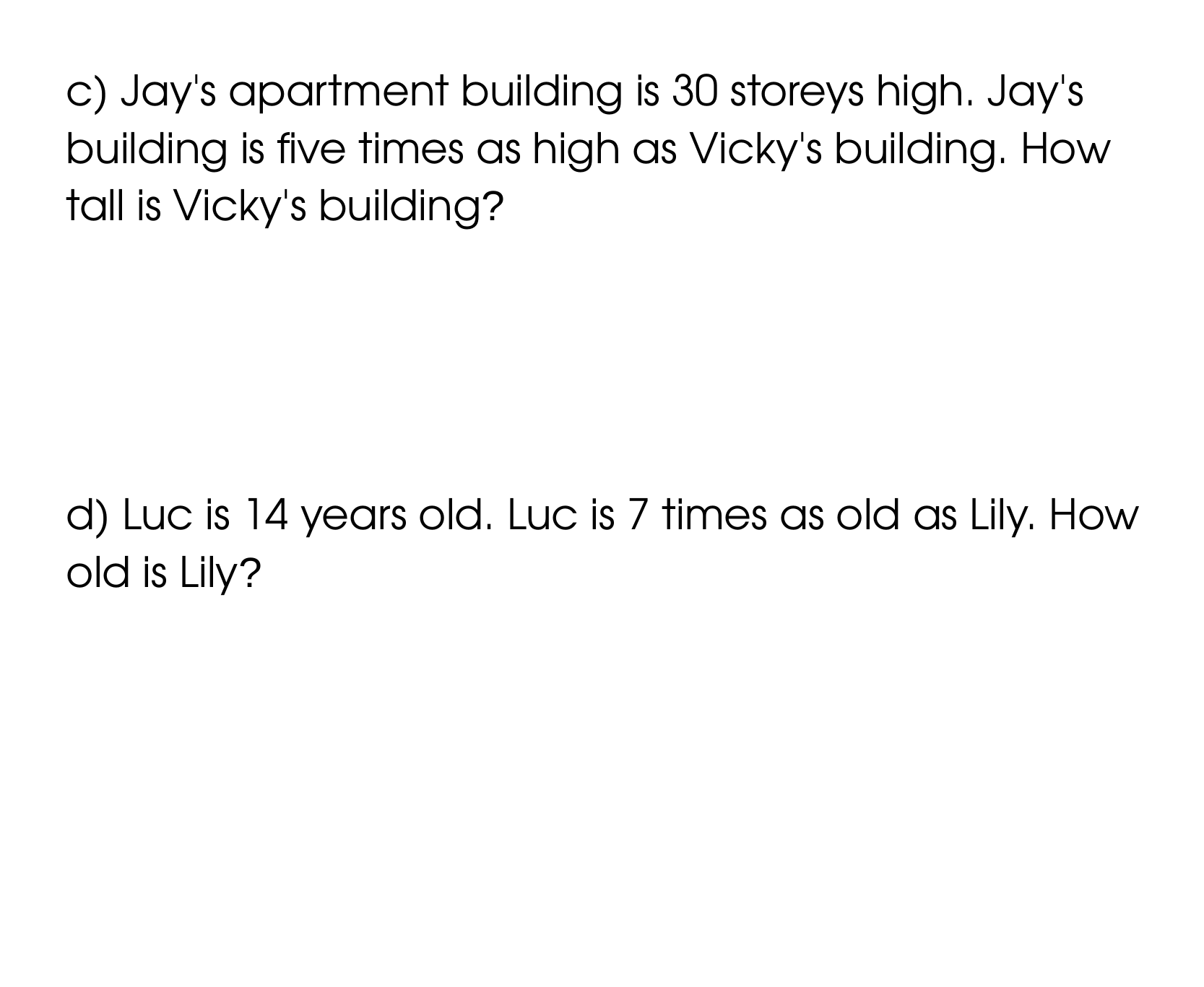

c) Jay's apartment building is 30 storeys high. Jay's building is five times as high as Vicky's building. How tall is Vicky's building?
d) Luc is 14 years old. Luc is 7 times as old as Lily. How old is Lily?